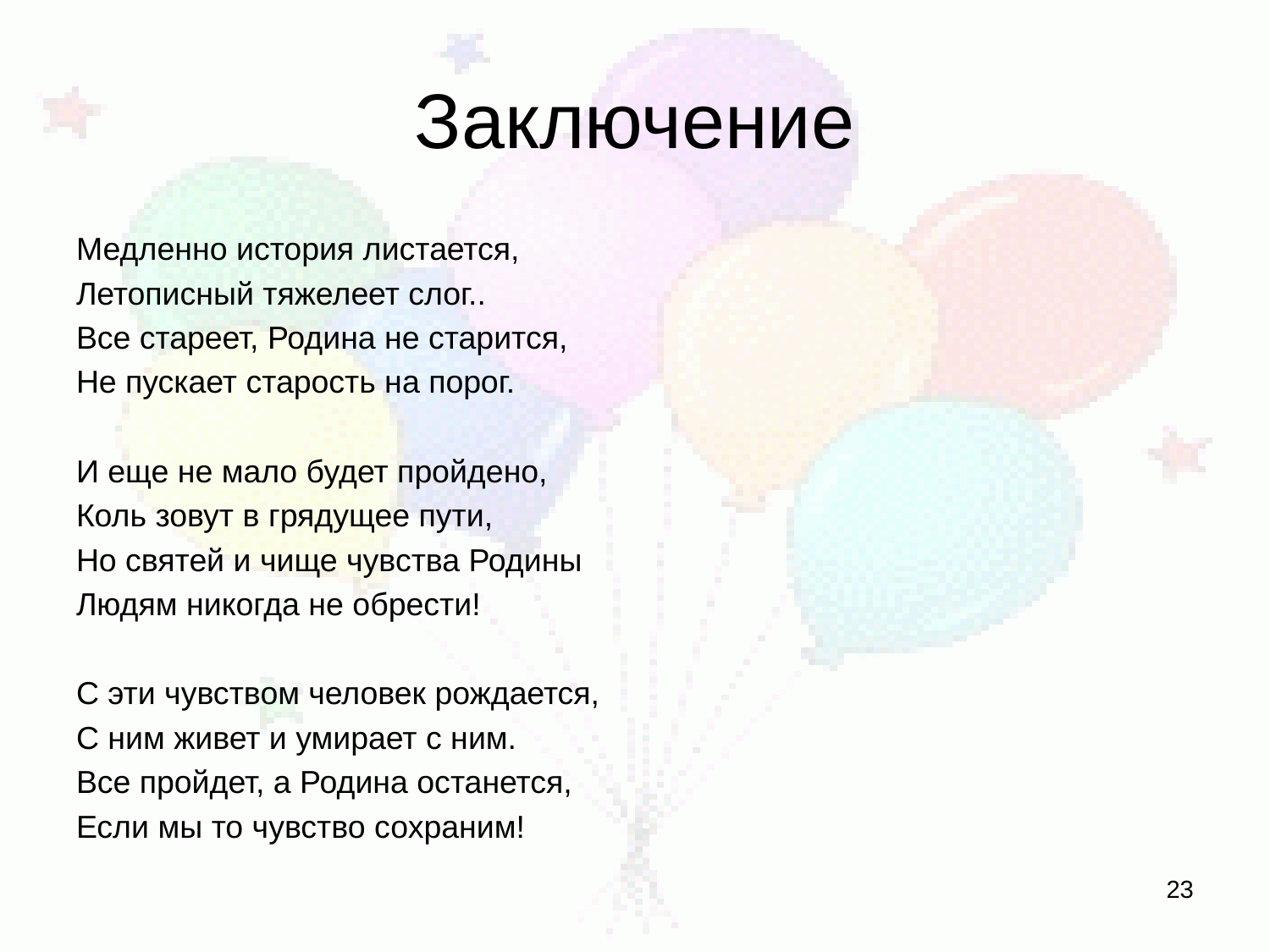

# Заключение
Медленно история листается,
Летописный тяжелеет слог..
Все стареет, Родина не старится,
Не пускает старость на порог.

И еще не мало будет пройдено,
Коль зовут в грядущее пути,
Но святей и чище чувства Родины
Людям никогда не обрести!

С эти чувством человек рождается,
С ним живет и умирает с ним.
Все пройдет, а Родина останется,
Если мы то чувство сохраним!

23